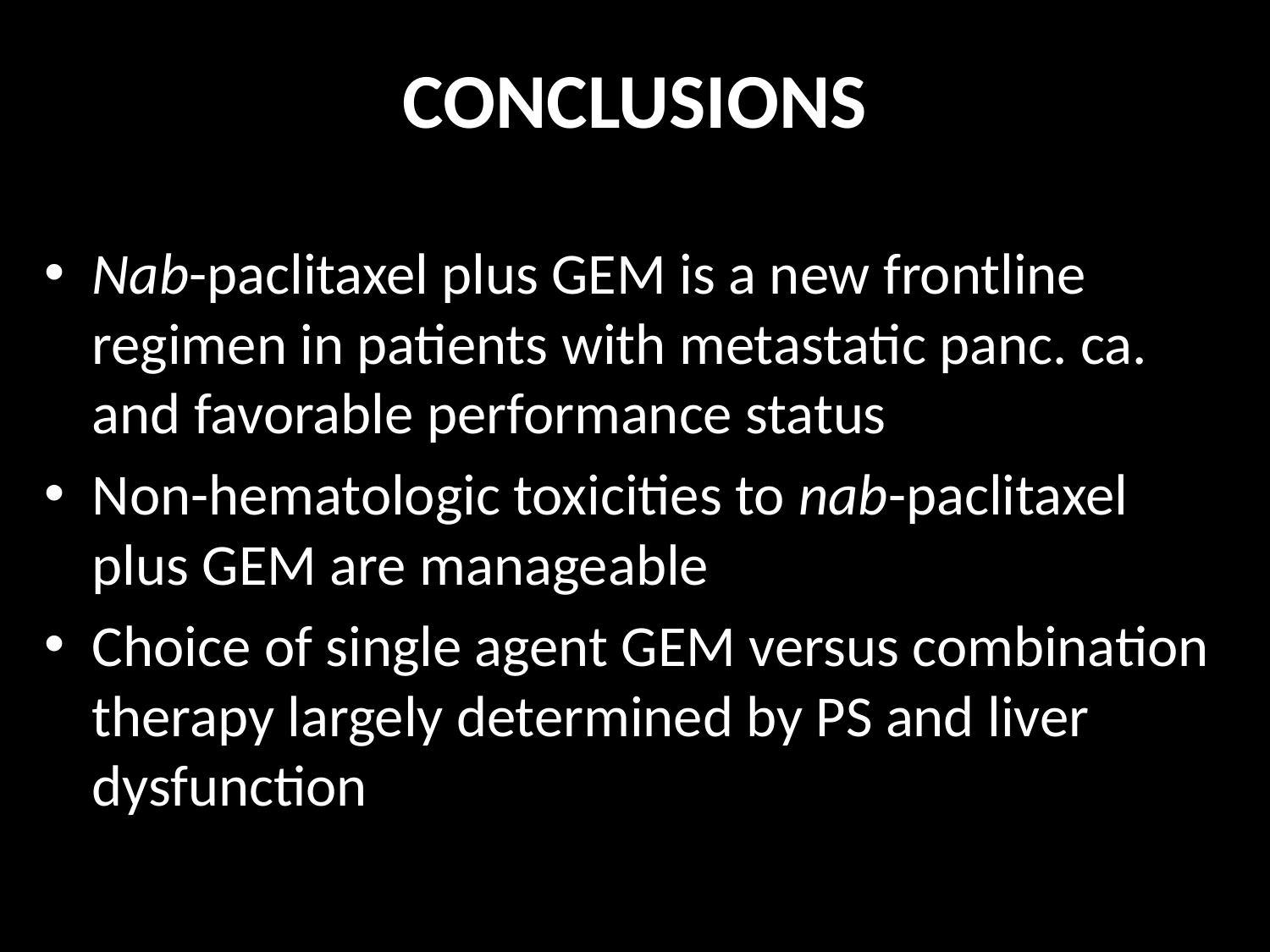

# CONCLUSIONS
Nab-paclitaxel plus GEM is a new frontline regimen in patients with metastatic panc. ca. and favorable performance status
Non-hematologic toxicities to nab-paclitaxel plus GEM are manageable
Choice of single agent GEM versus combination therapy largely determined by PS and liver dysfunction